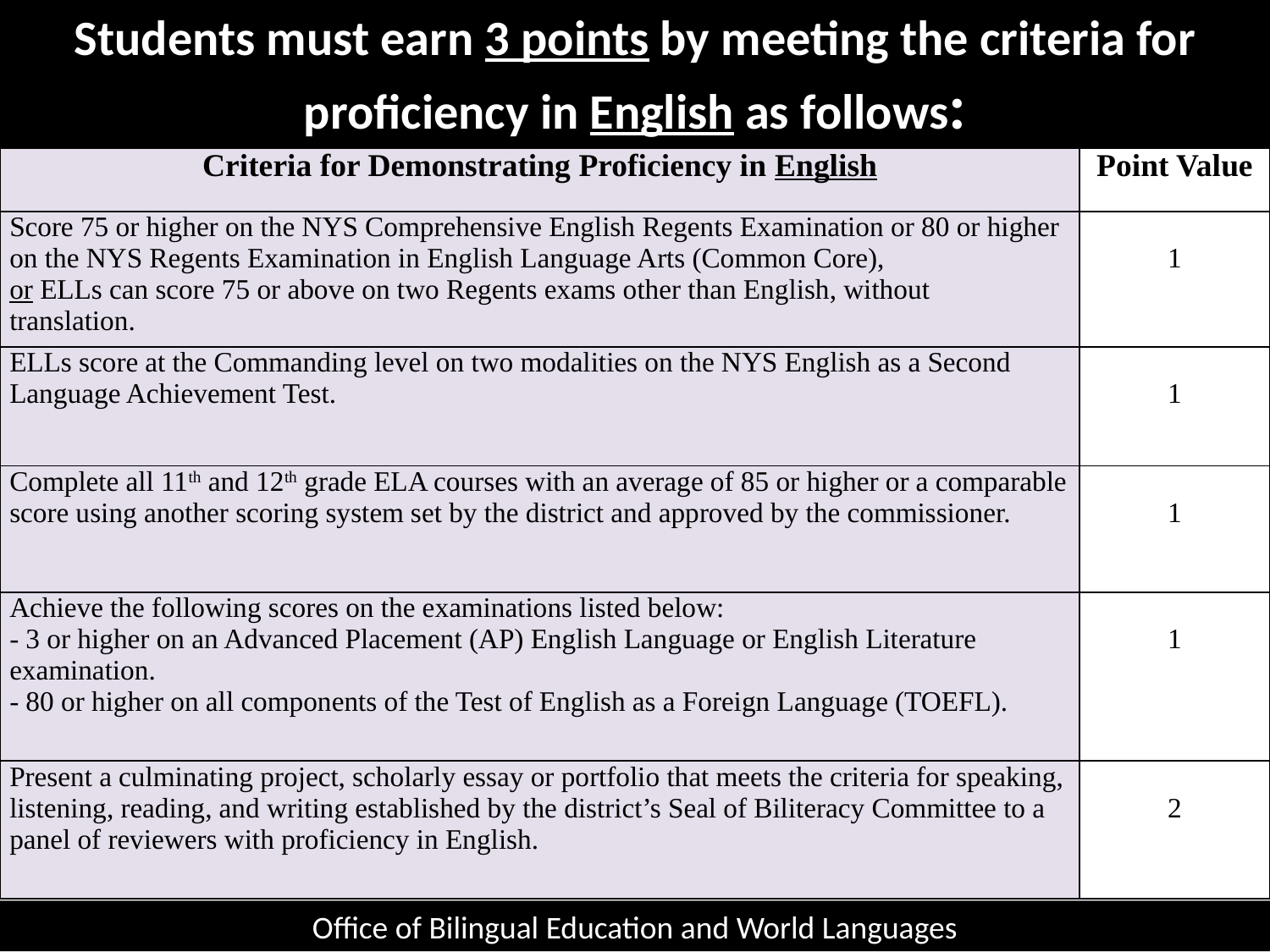

Students must earn 3 points by meeting the criteria for proficiency in English as follows:
| Criteria for Demonstrating Proficiency in English | Point Value |
| --- | --- |
| Score 75 or higher on the NYS Comprehensive English Regents Examination or 80 or higher on the NYS Regents Examination in English Language Arts (Common Core), or ELLs can score 75 or above on two Regents exams other than English, without translation. | 1 |
| ELLs score at the Commanding level on two modalities on the NYS English as a Second Language Achievement Test. | 1 |
| Complete all 11th and 12th grade ELA courses with an average of 85 or higher or a comparable score using another scoring system set by the district and approved by the commissioner. | 1 |
| Achieve the following scores on the examinations listed below: - 3 or higher on an Advanced Placement (AP) English Language or English Literature examination. - 80 or higher on all components of the Test of English as a Foreign Language (TOEFL). | 1 |
| Present a culminating project, scholarly essay or portfolio that meets the criteria for speaking, listening, reading, and writing established by the district’s Seal of Biliteracy Committee to a panel of reviewers with proficiency in English. | 2 |
Office of Bilingual Education and World Languages
Office of Bilingual Education and World Languages